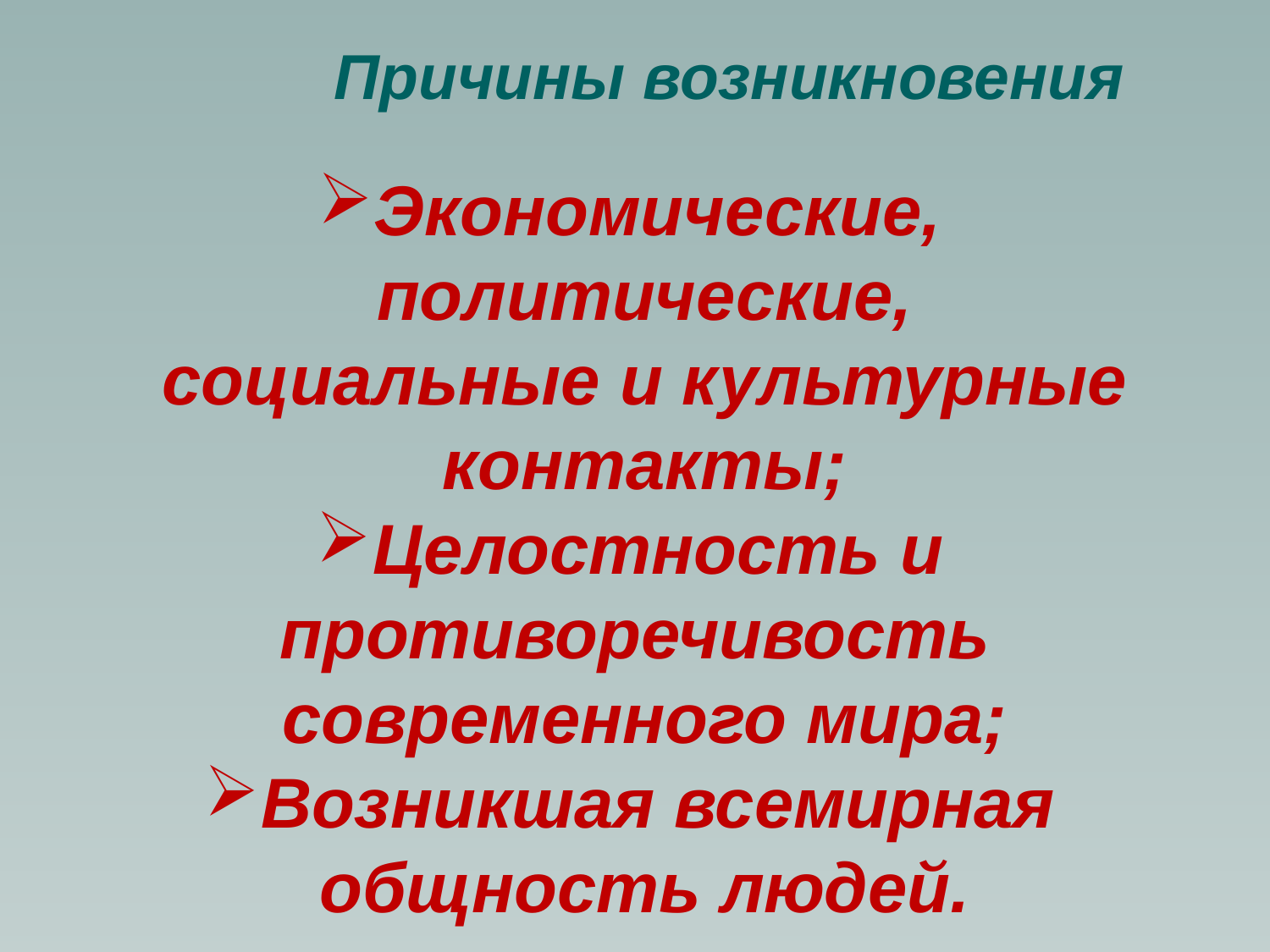

Причины возникновения
Экономические, политические, социальные и культурные контакты;
Целостность и противоречивость  современного мира;
Возникшая всемирная общность людей.